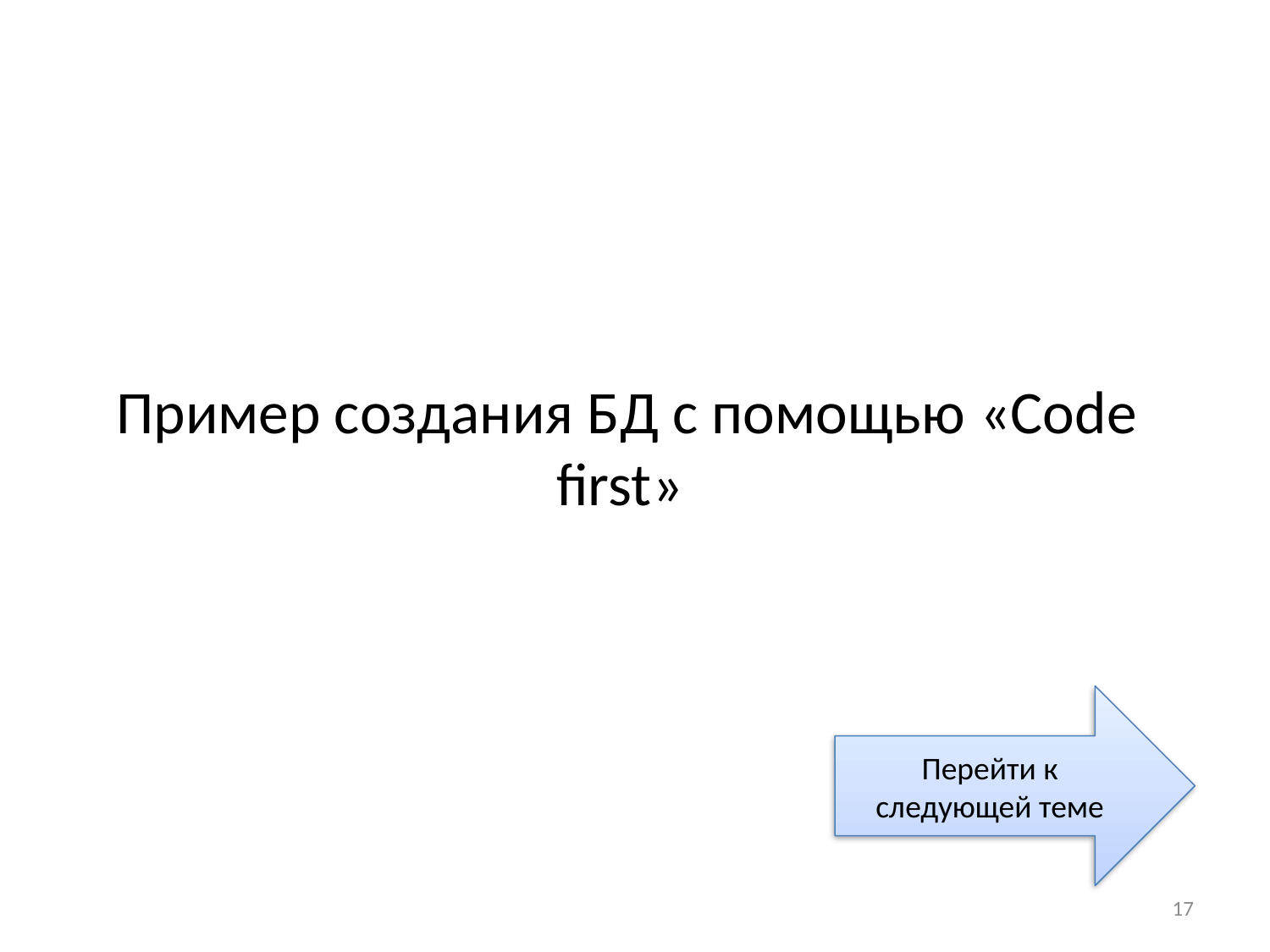

# Пример создания БД с помощью «Code first»
Перейти к следующей теме
17